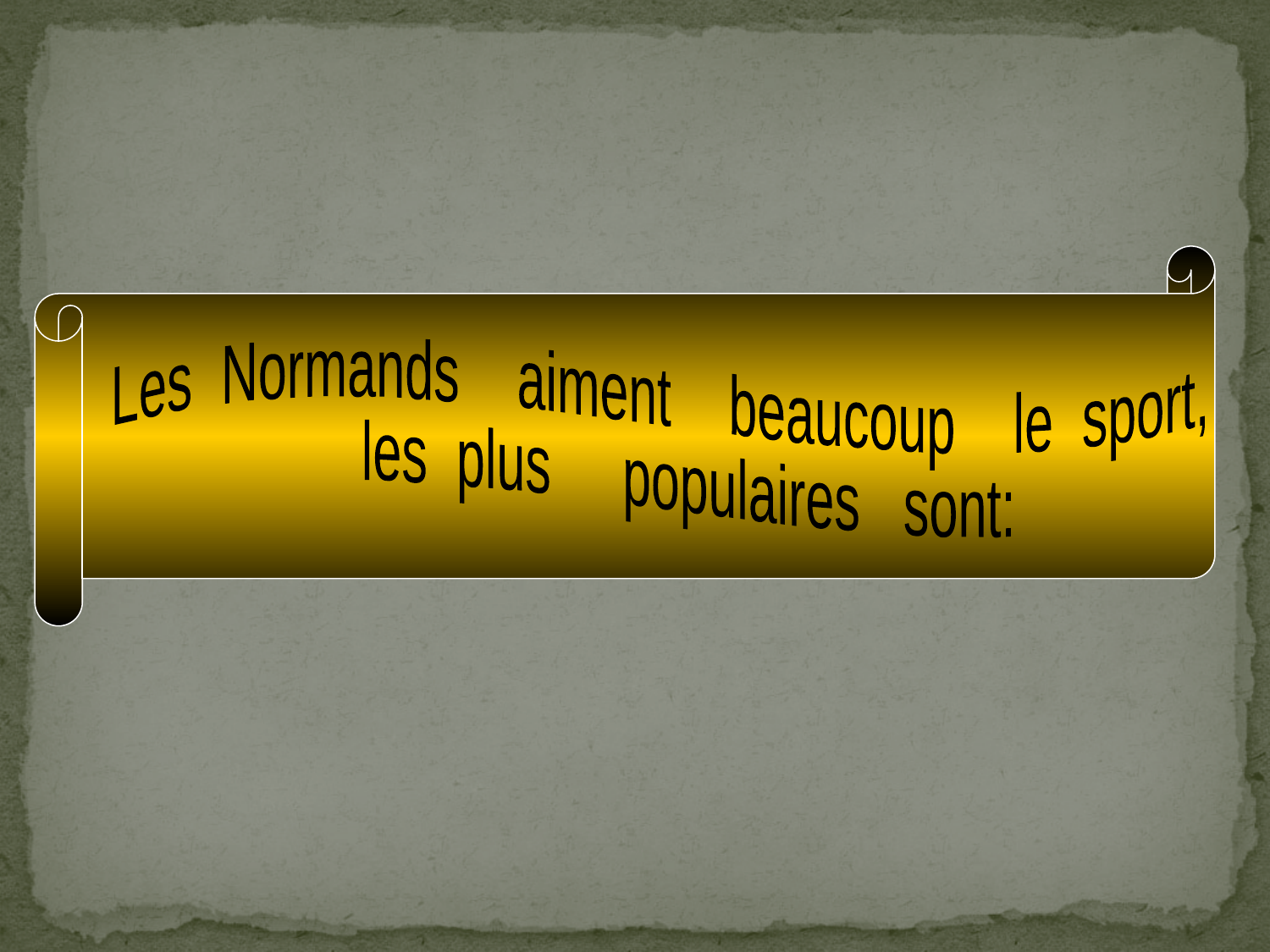

Les  Normands    aiment    beaucoup    le  sport,
  les  plus     populaires   sont: